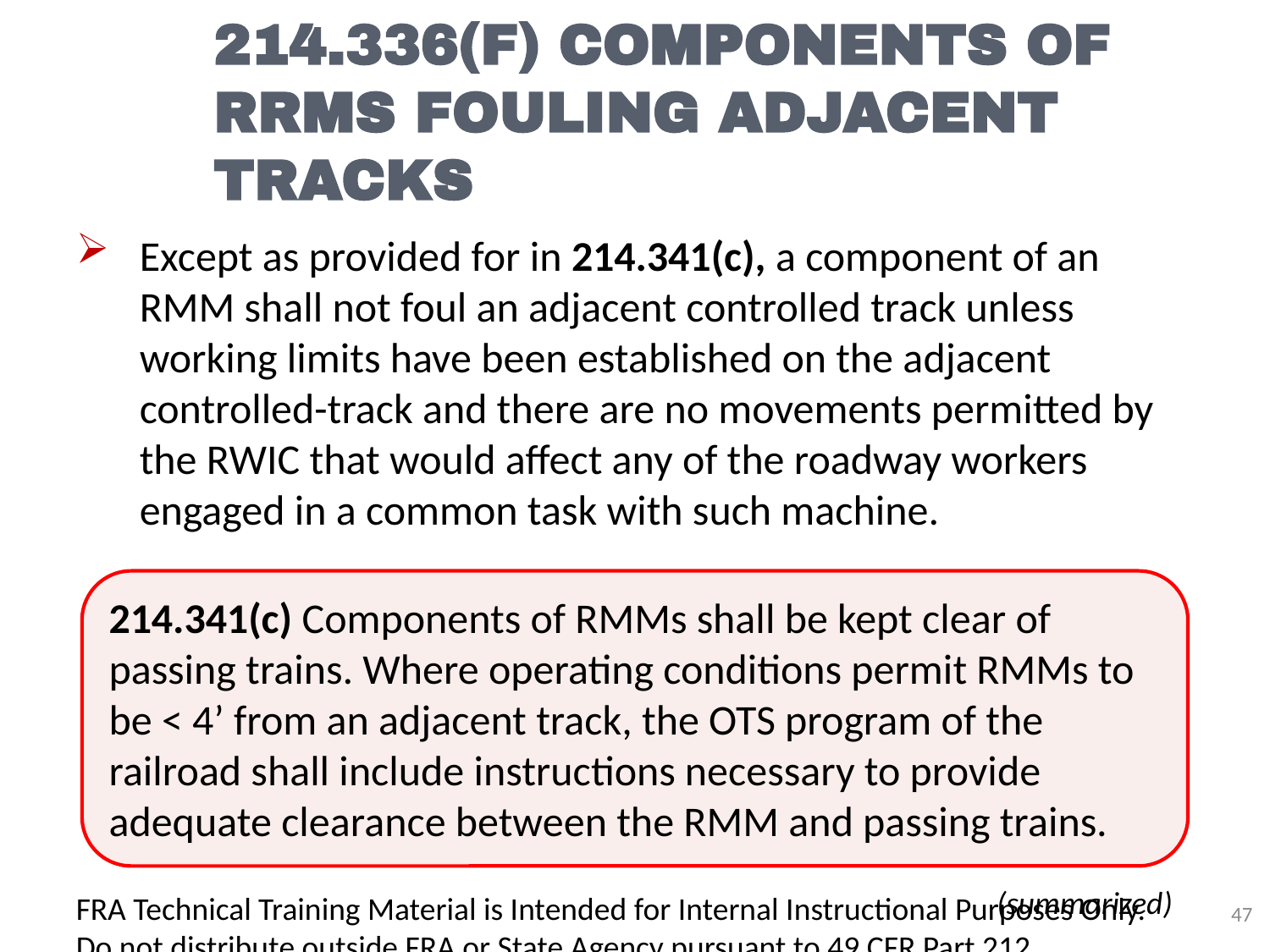

# 214.336(f) Components of RRMs Fouling Adjacent Tracks
Except as provided for in 214.341(c), a component of an RMM shall not foul an adjacent controlled track unless working limits have been established on the adjacent controlled-track and there are no movements permitted by the RWIC that would affect any of the roadway workers engaged in a common task with such machine.

214.341(c) Components of RMMs shall be kept clear of passing trains. Where operating conditions permit RMMs to be < 4’ from an adjacent track, the OTS program of the railroad shall include instructions necessary to provide adequate clearance between the RMM and passing trains.
(summarized)
FRA Technical Training Material is Intended for Internal Instructional Purposes Only.
Do not distribute outside FRA or State Agency pursuant to 49 CFR Part 212.
47